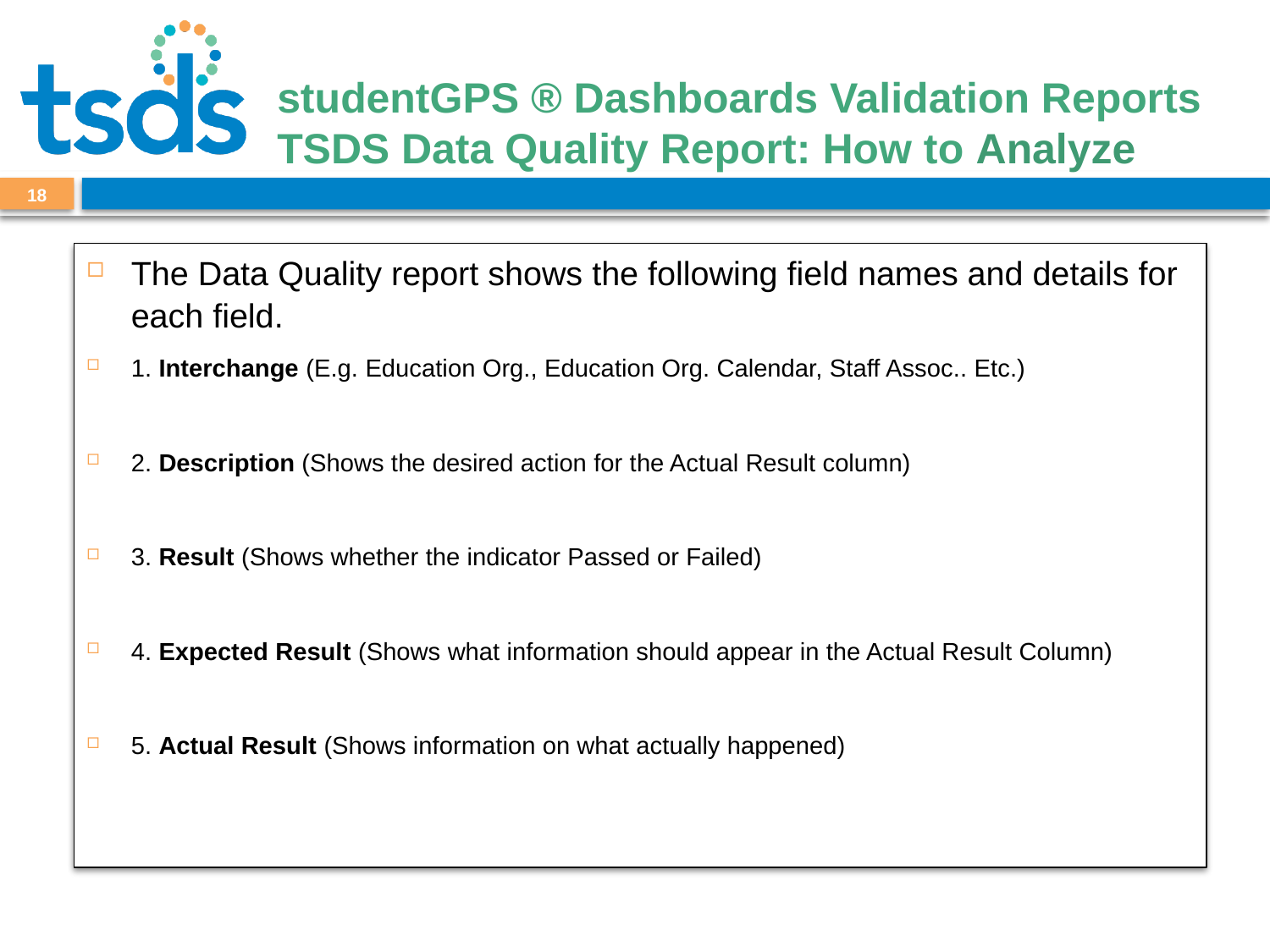

# studentGPS ® Dashboards Validation Reports TSDS Data Quality Report: How to Analyze
18
The Data Quality report shows the following field names and details for each field.
1. Interchange (E.g. Education Org., Education Org. Calendar, Staff Assoc.. Etc.)

2. Description (Shows the desired action for the Actual Result column)

3. Result (Shows whether the indicator Passed or Failed)

4. Expected Result (Shows what information should appear in the Actual Result Column)

5. Actual Result (Shows information on what actually happened)